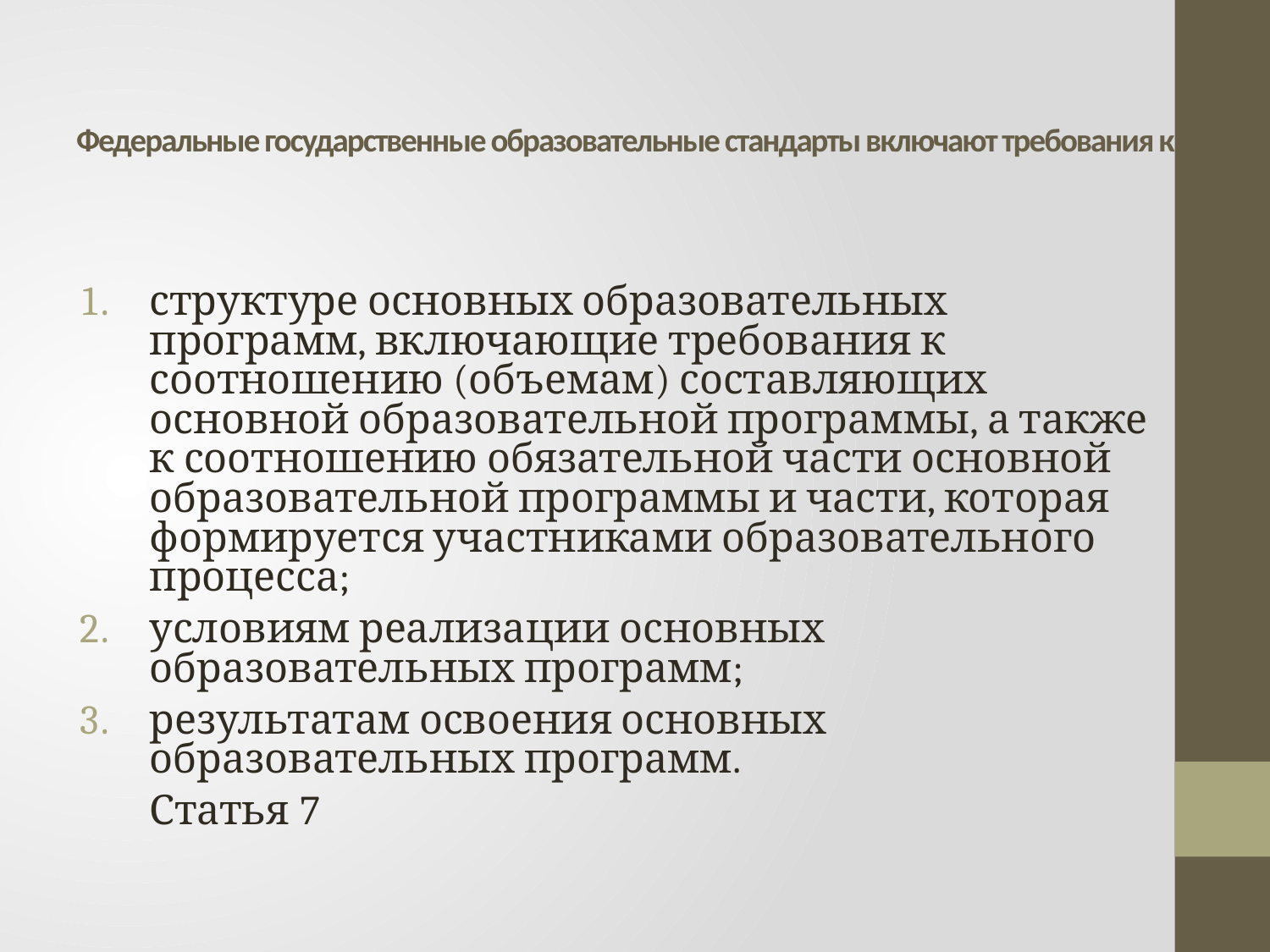

# Федеральные государственные образовательные стандарты включают требования к:
структуре основных образовательных программ, включающие требования к соотношению (объемам) составляющих основной образовательной программы, а также
к соотношению обязательной части основной образовательной программы и части, которая формируется участниками образовательного процесса;
условиям реализации основных образовательных программ;
результатам освоения основных образовательных программ.
								Статья 7